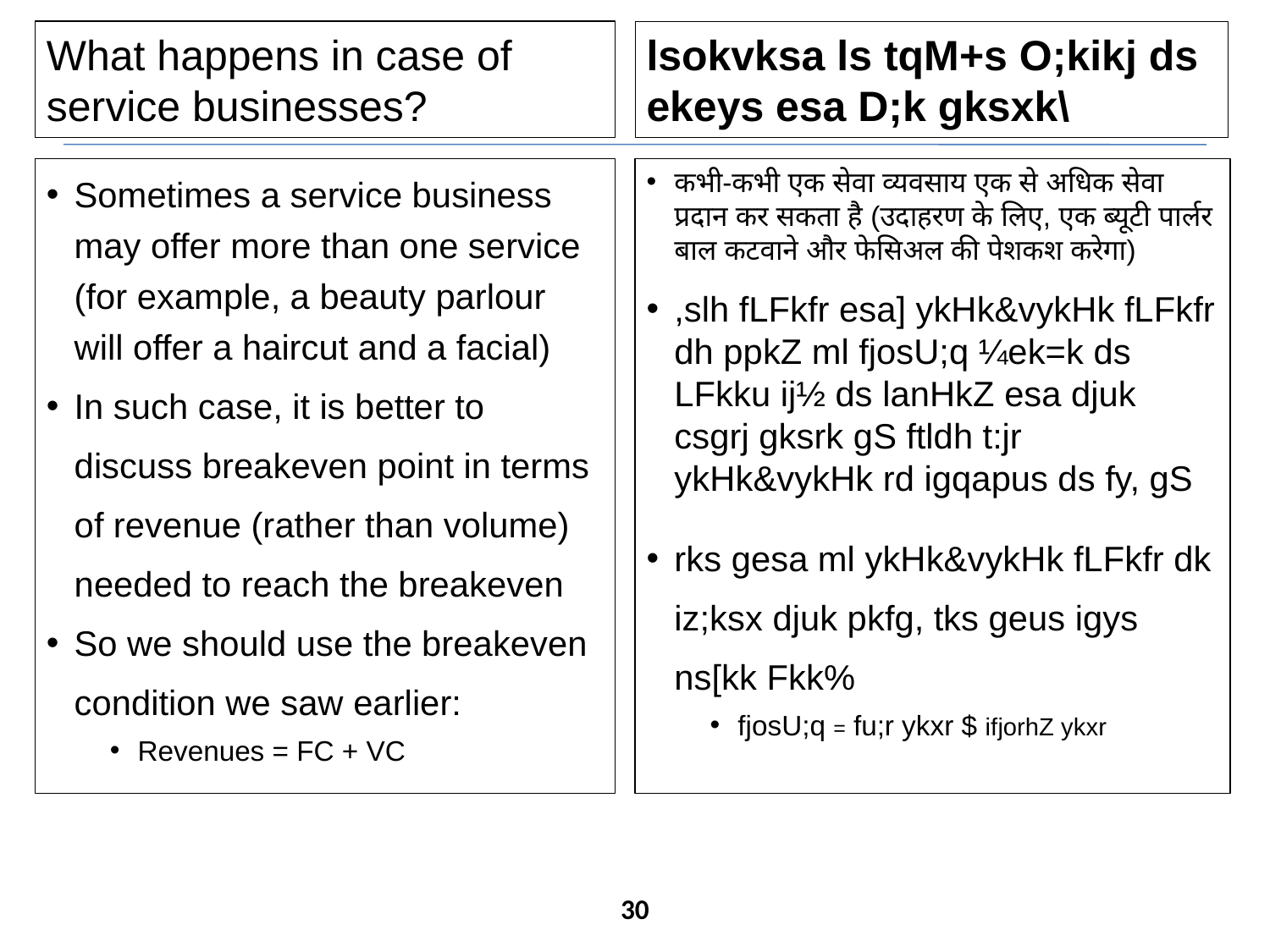

What happens in case of service businesses?
lsokvksa ls tqM+s O;kikj ds ekeys esa D;k gksxk\
Sometimes a service business may offer more than one service (for example, a beauty parlour will offer a haircut and a facial)
In such case, it is better to discuss breakeven point in terms of revenue (rather than volume) needed to reach the breakeven
So we should use the breakeven condition we saw earlier:
Revenues = FC + VC

कभी-कभी एक सेवा व्यवसाय एक से अधिक सेवा प्रदान कर सकता है (उदाहरण के लिए, एक ब्यूटी पार्लर बाल कटवाने और फेसिअल की पेशकश करेगा)
,slh fLFkfr esa] ykHk&vykHk fLFkfr dh ppkZ ml fjosU;q ¼ek=k ds LFkku ij½ ds lanHkZ esa djuk csgrj gksrk gS ftldh t:jr ykHk&vykHk rd igqapus ds fy, gS
rks gesa ml ykHk&vykHk fLFkfr dk iz;ksx djuk pkfg, tks geus igys ns[kk Fkk%
fjosU;q = fu;r ykxr $ ifjorhZ ykxr

30